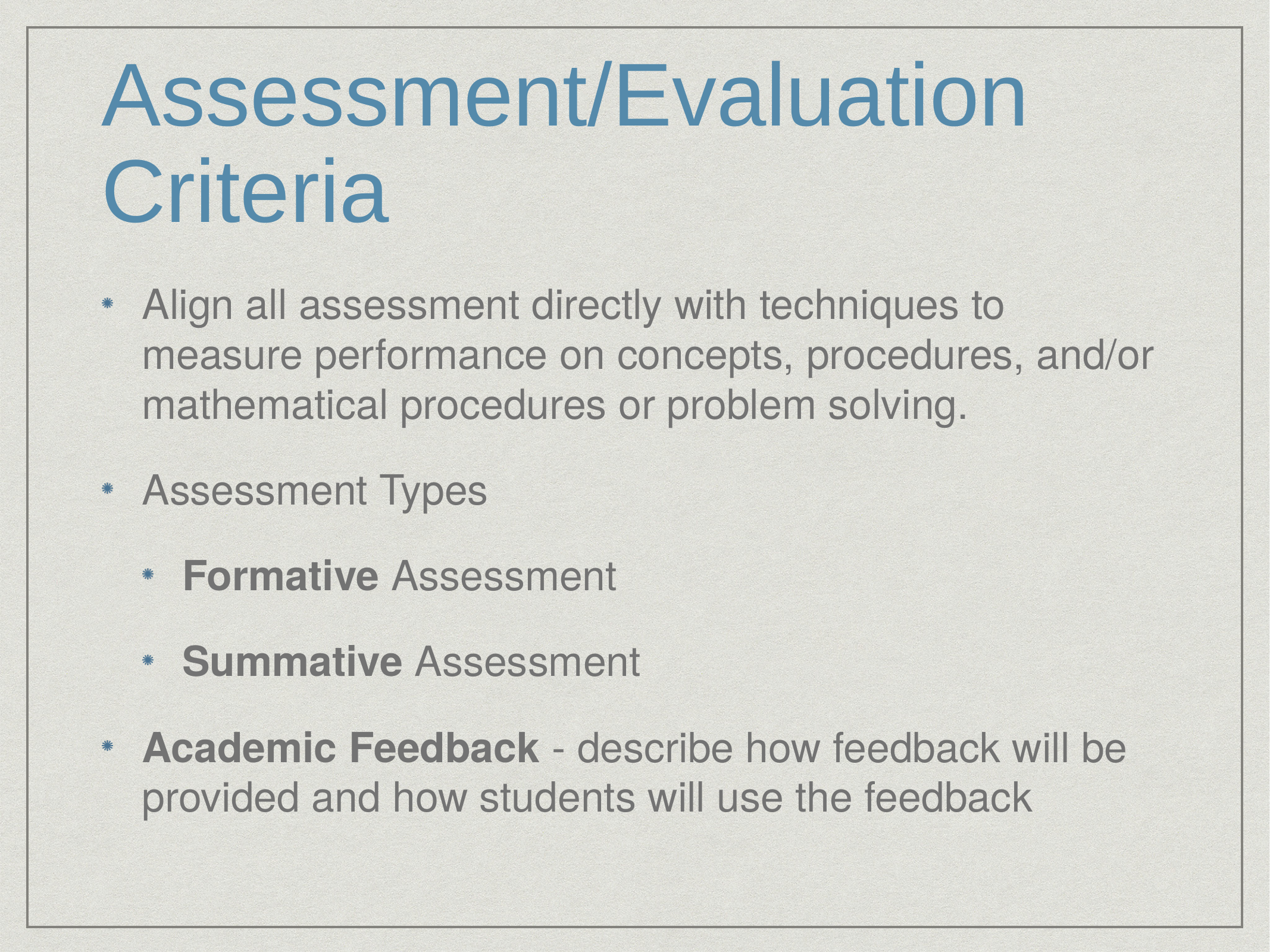

# Assessment/Evaluation Criteria
Align all assessment directly with techniques to measure performance on concepts, procedures, and/or mathematical procedures or problem solving.
Assessment Types
Formative Assessment
Summative Assessment
Academic Feedback - describe how feedback will be provided and how students will use the feedback